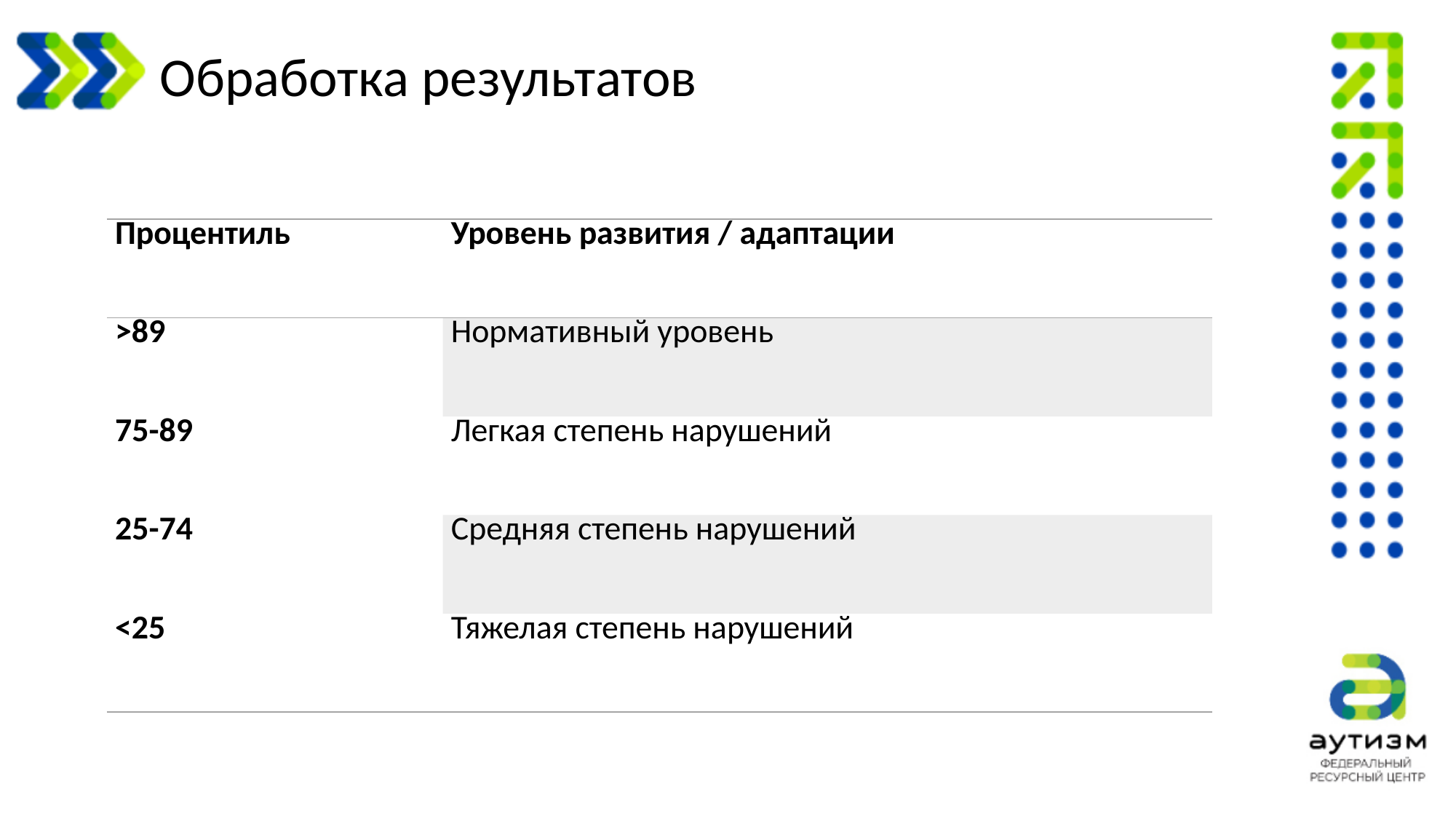

# Обработка результатов
| Процентиль | Уровень развития / адаптации |
| --- | --- |
| >89 | Нормативный уровень |
| 75-89 | Легкая степень нарушений |
| 25-74 | Средняя степень нарушений |
| <25 | Тяжелая степень нарушений |